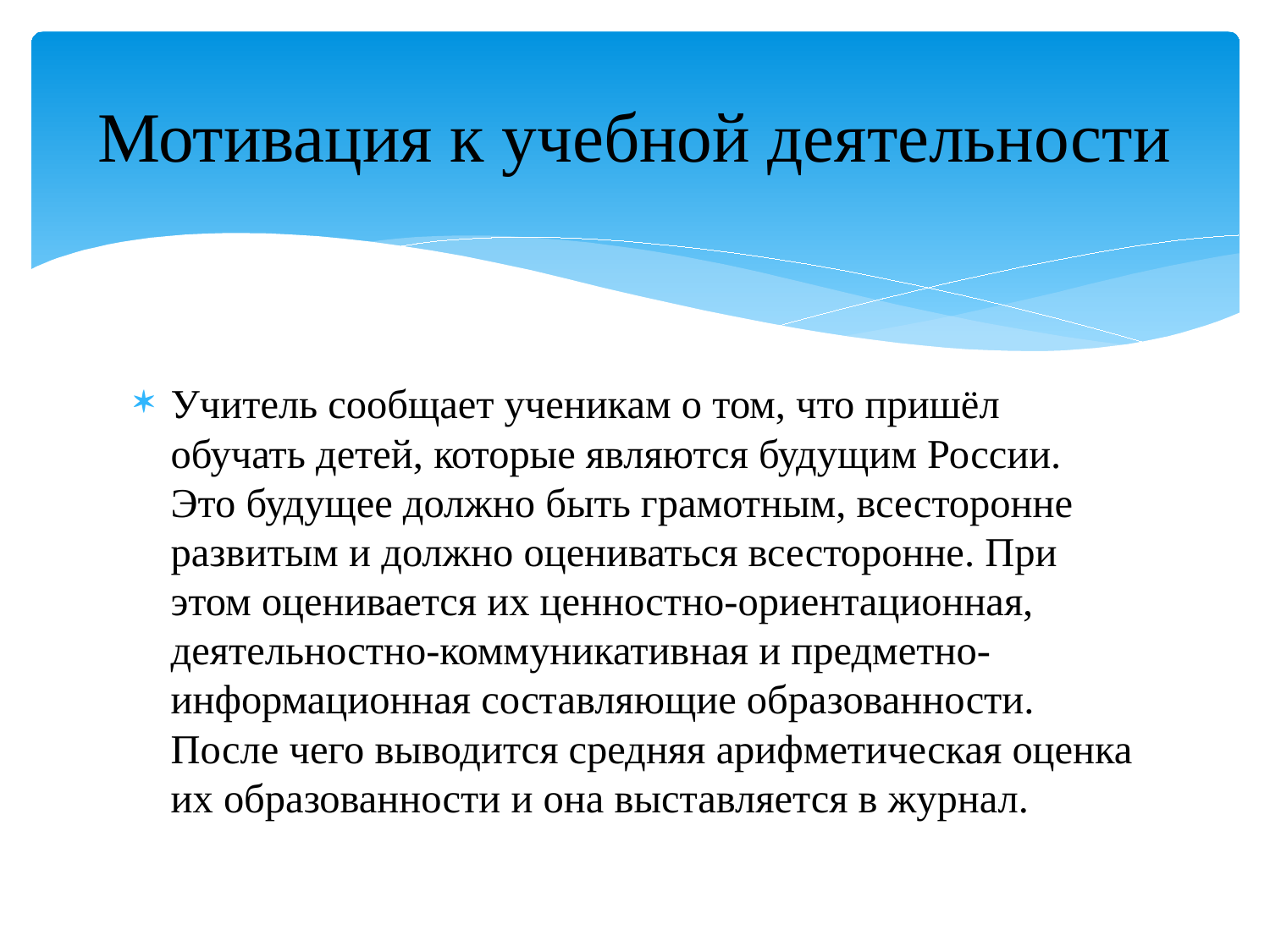

# Мотивация к учебной деятельности
Учитель сообщает ученикам о том, что пришёл обучать детей, которые являются будущим России. Это будущее должно быть грамотным, всесторонне развитым и должно оцениваться всесторонне. При этом оценивается их ценностно-ориентационная, деятельностно-коммуникативная и предметно-информационная составляющие образованности. После чего выводится средняя арифметическая оценка их образованности и она выставляется в журнал.